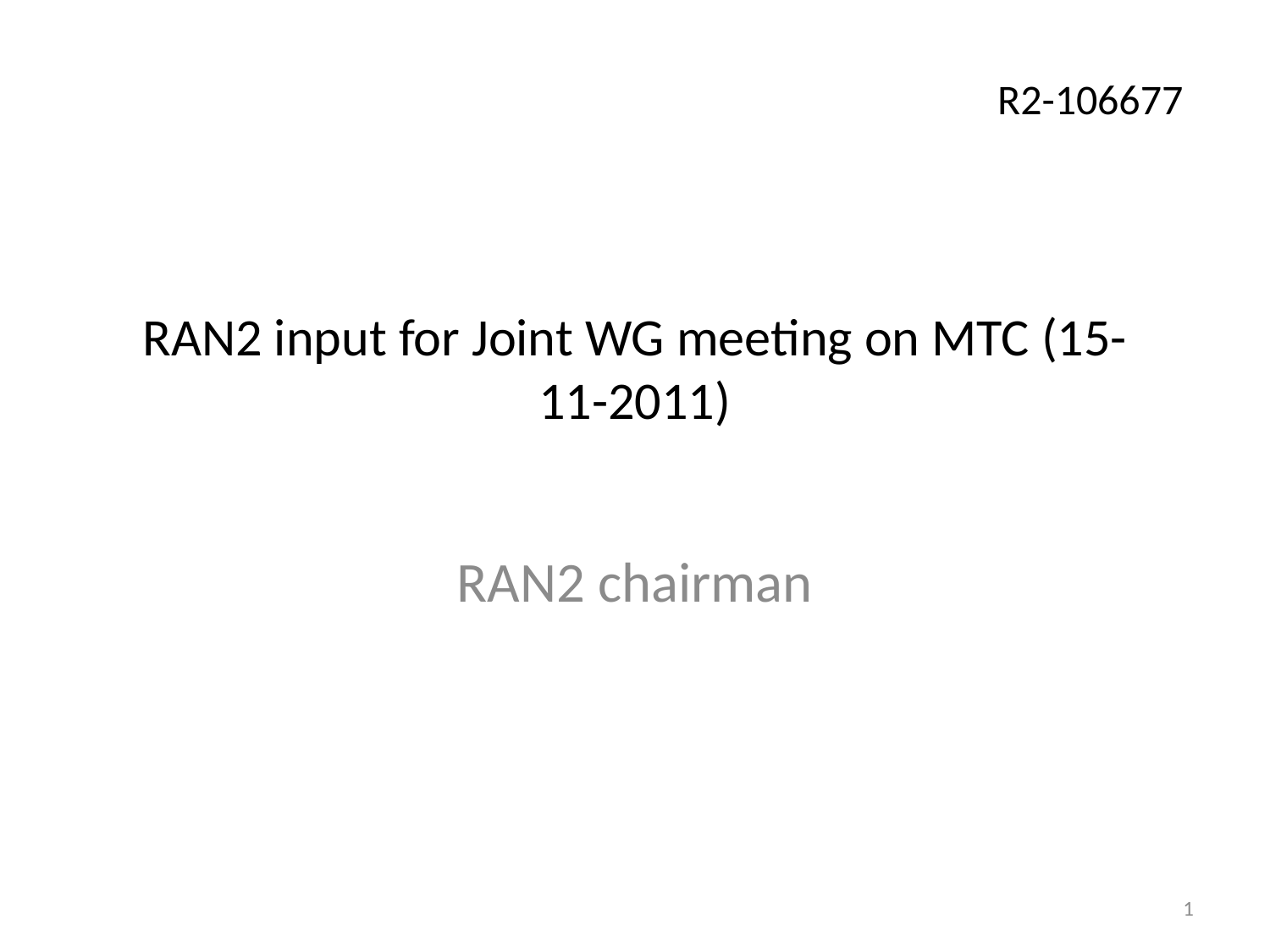

R2-106677
# RAN2 input for Joint WG meeting on MTC (15-11-2011)
RAN2 chairman
1